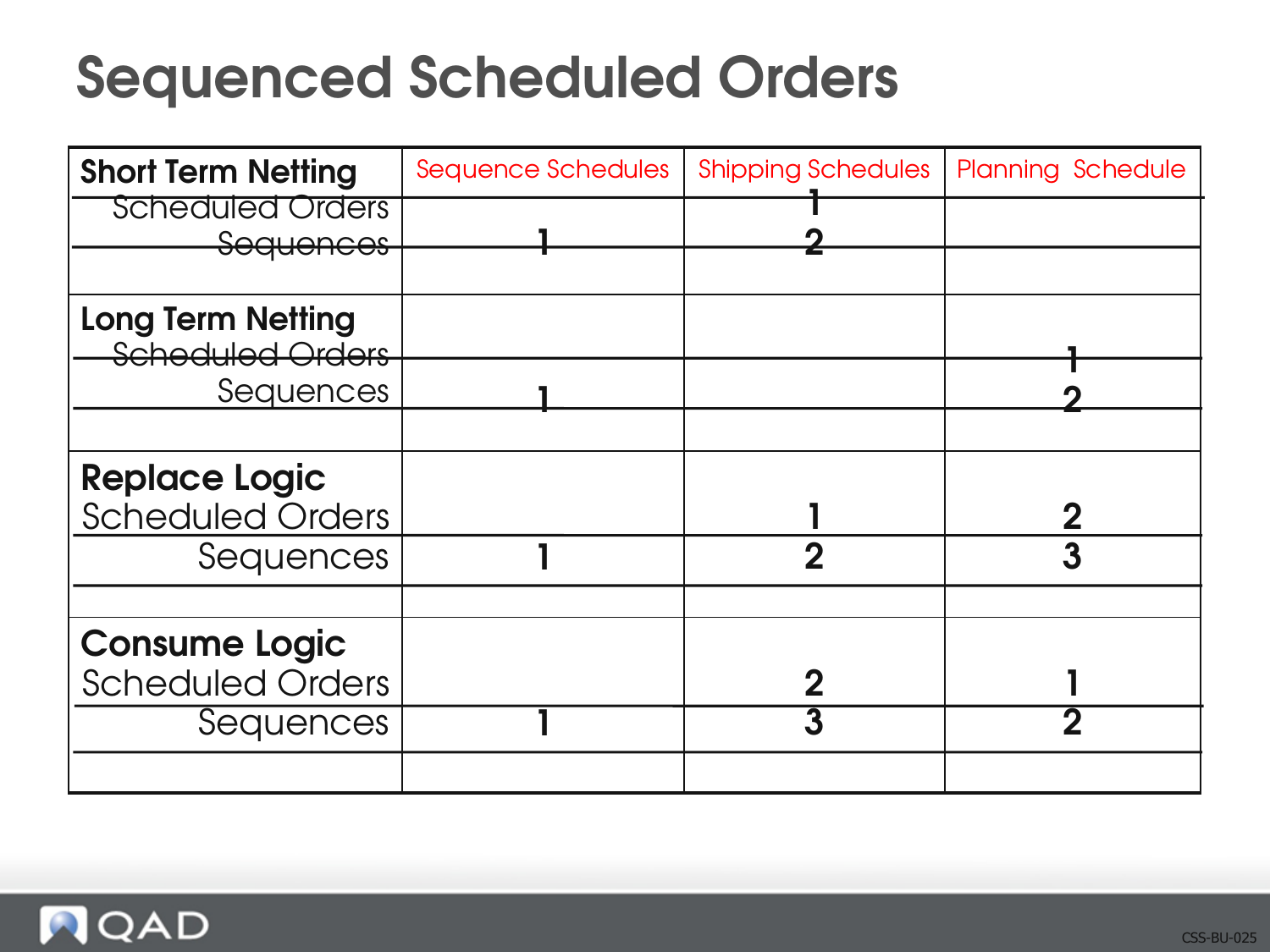

# Sequenced Scheduled Orders
| Short Term Netting Scheduled Orders Sequences | Sequence Schedules 1 | Shipping Schedules 1 2 | Planning Schedule |
| --- | --- | --- | --- |
| Long Term Netting Scheduled Orders Sequences | 1 |  | 1 2 |
| Replace Logic Scheduled Orders Sequences | 1 | 1 2 | 2 3 |
| Consume Logic Scheduled Orders Sequences | 1 | 2 3 | 1 2 |

CSS-BU-025